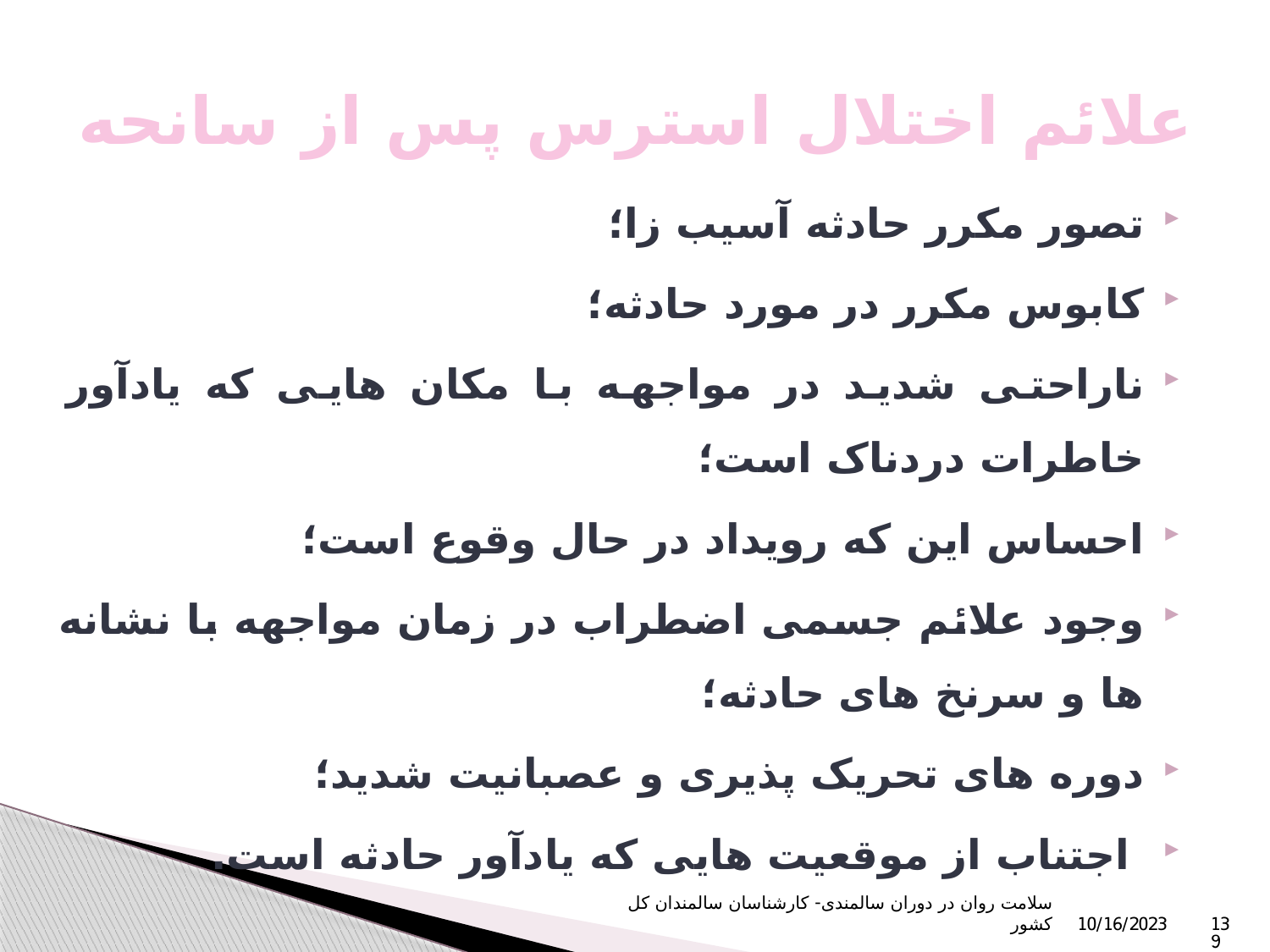

# علائم اختلال استرس پس از سانحه
تصور مکرر حادثه آسیب زا؛
کابوس مکرر در مورد حادثه؛
ناراحتی شدید در مواجهه با مکان هایی که یادآور خاطرات دردناک است؛
احساس این که رویداد در حال وقوع است؛
وجود علائم جسمی اضطراب در زمان مواجهه با نشانه ها و سرنخ های حادثه؛
دوره های تحریک پذیری و عصبانیت شدید؛
 اجتناب از موقعیت هایی که یادآور حادثه است.
سلامت روان در دوران سالمندی- کارشناسان سالمندان کل کشور
10/16/2023
139